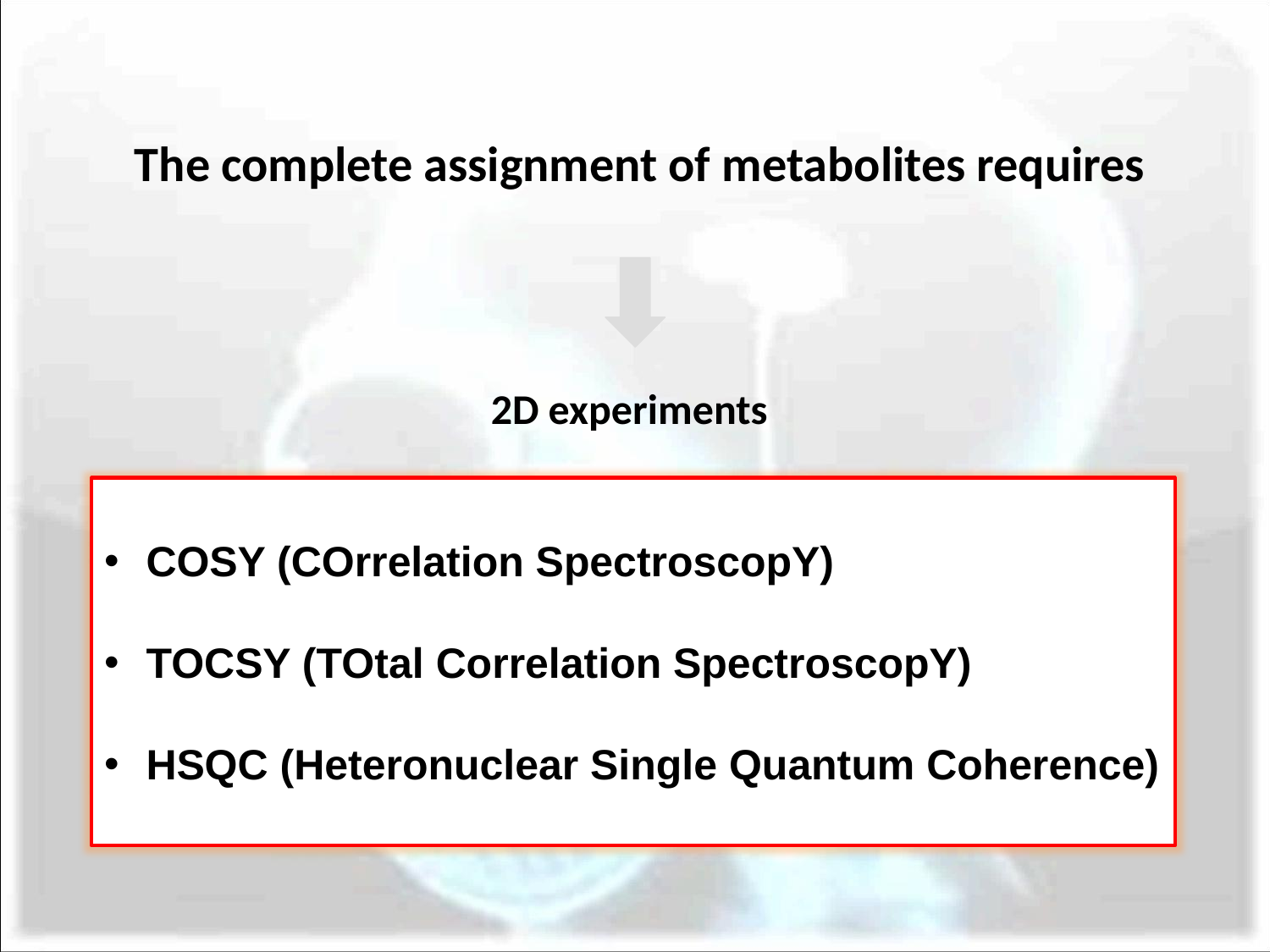

The complete assignment of metabolites requires

2D experiments

 COSY (COrrelation SpectroscopY)

 TOCSY (TOtal Correlation SpectroscopY)

 HSQC (Heteronuclear Single Quantum Coherence)